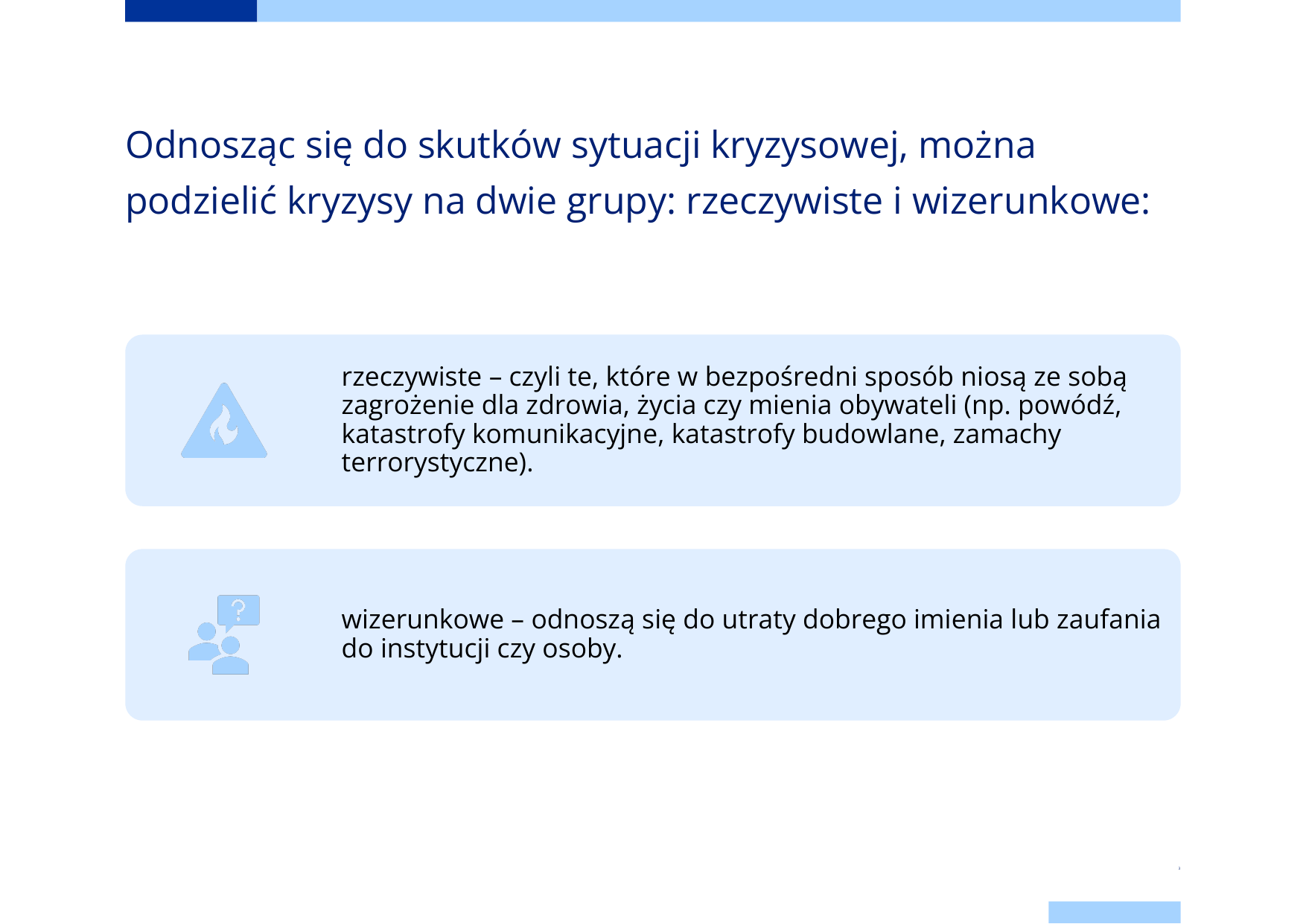

# Odnosząc się do skutków sytuacji kryzysowej, można podzielić kryzysy na dwie grupy: rzeczywiste i wizerunkowe:
rzeczywiste – czyli te, które w bezpośredni sposób niosą ze sobą zagrożenie dla zdrowia, życia czy mienia obywateli (np. powódź, katastrofy komunikacyjne, katastrofy budowlane, zamachy terrorystyczne).
wizerunkowe – odnoszą się do utraty dobrego imienia lub zaufania do instytucji czy osoby.
3